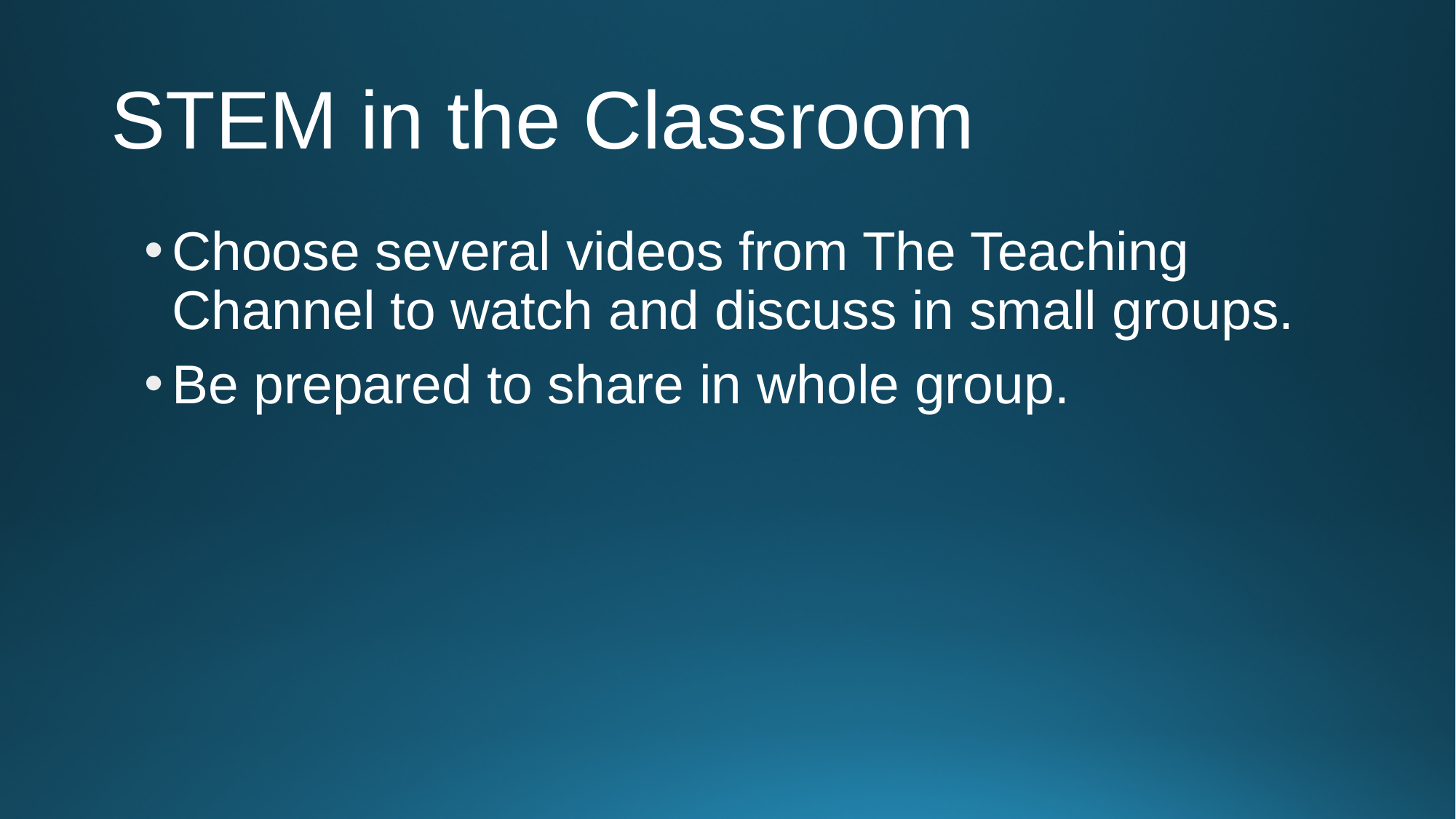

# STEM in the Classroom
Choose several videos from The Teaching Channel to watch and discuss in small groups.
Be prepared to share in whole group.